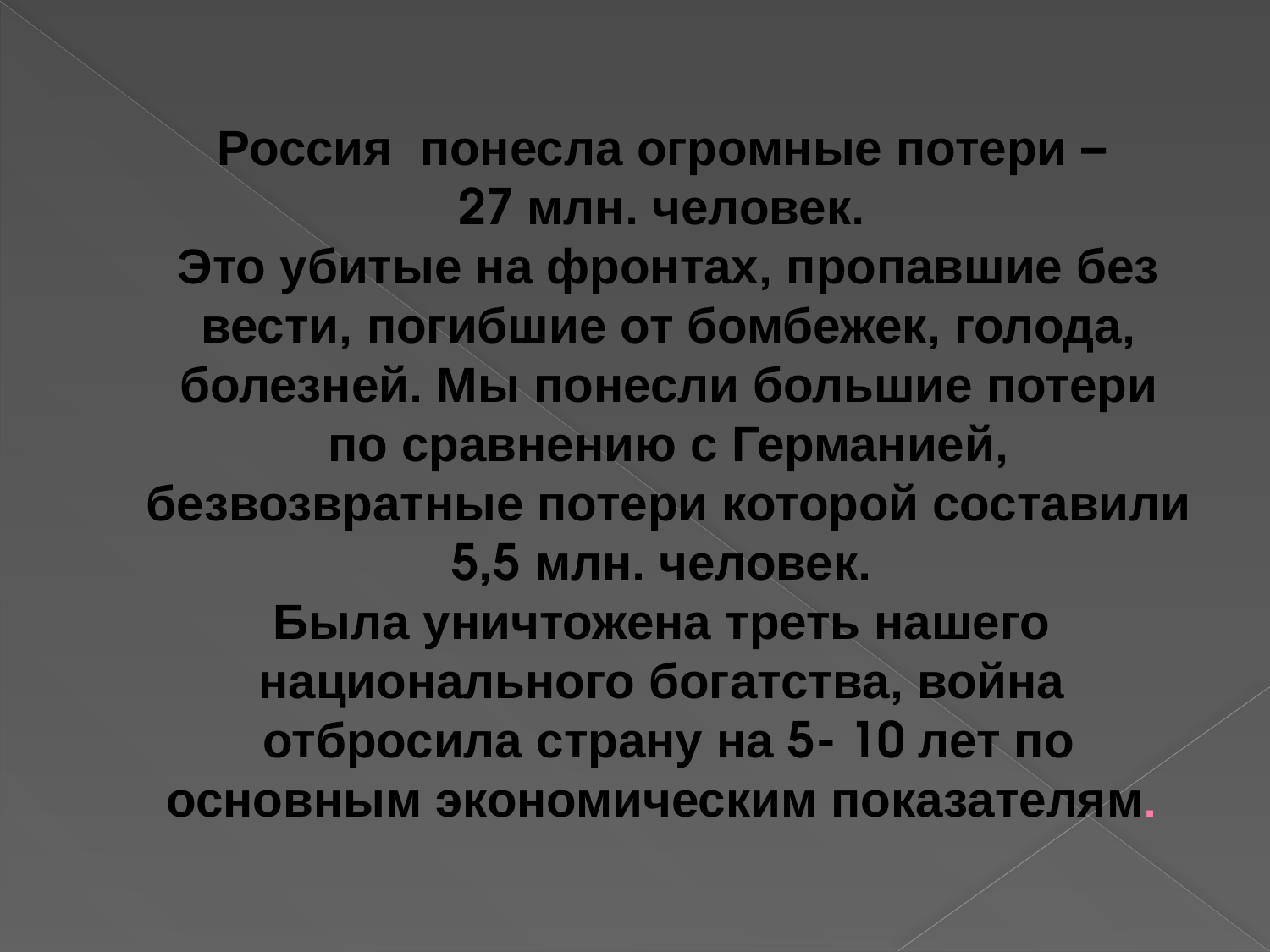

# Россия  понесла огромные потери – 27 млн. человек. Это убитые на фронтах, пропавшие без вести, погибшие от бомбежек, голода, болезней. Мы понесли большие потери по сравнению с Германией, безвозвратные потери которой составили 5,5 млн. человек. Была уничтожена треть нашего  национального богатства, война  отбросила страну на 5- 10 лет по основным экономическим показателям.